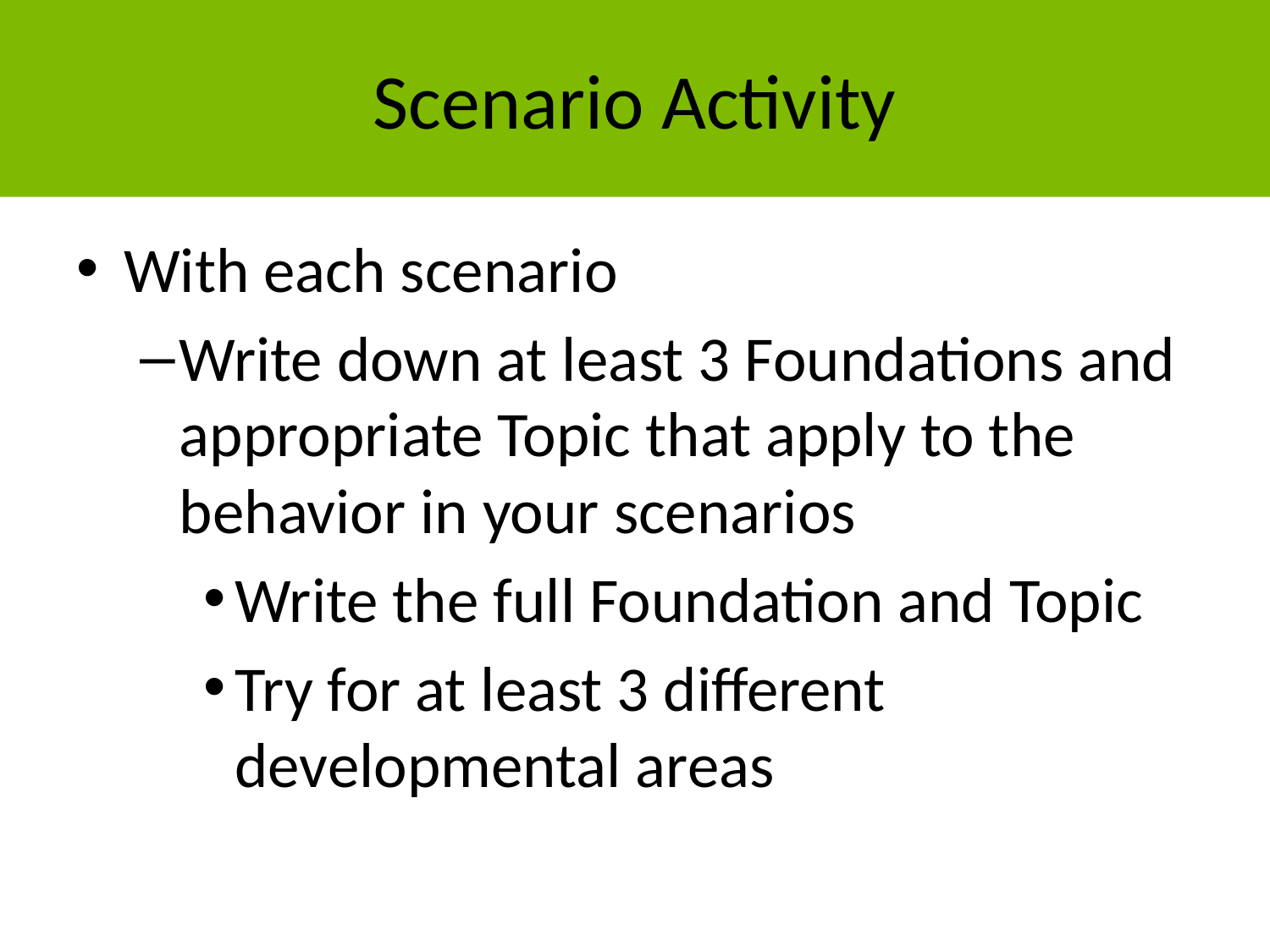

# Scenario Activity
With each scenario
Write down at least 3 Foundations and appropriate Topic that apply to the behavior in your scenarios
Write the full Foundation and Topic
Try for at least 3 different developmental areas